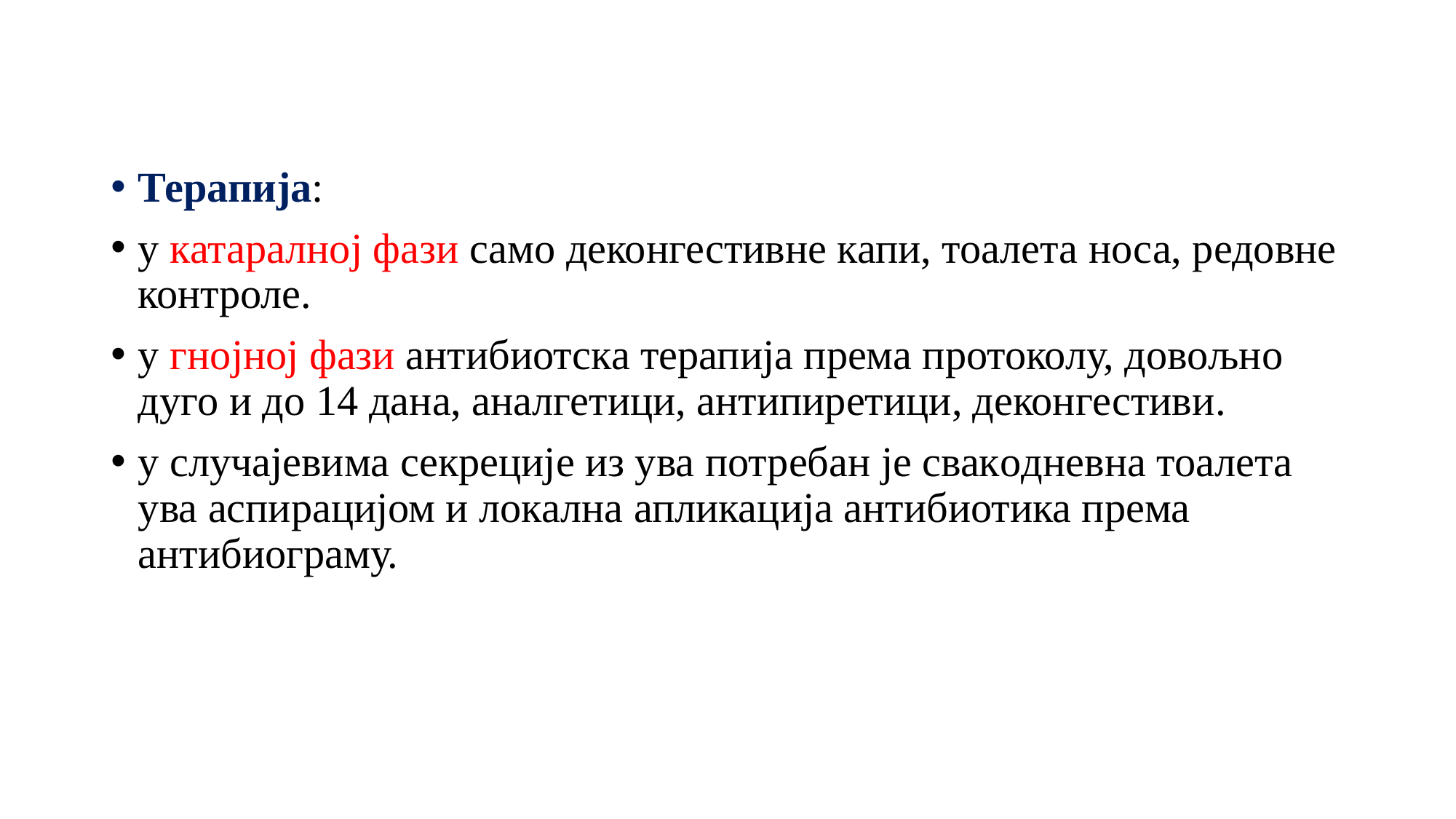

Терапија:
у катаралној фази само деконгестивне капи, тоалета носа, редовне контроле.
у гнојној фази антибиотска терапија према протоколу, довољно дуго и до 14 дана, аналгетици, антипиретици, деконгестиви.
у случајевима секреције из ува потребан је свакодневна тоалета ува аспирацијом и локална апликација антибиотика према антибиограму.